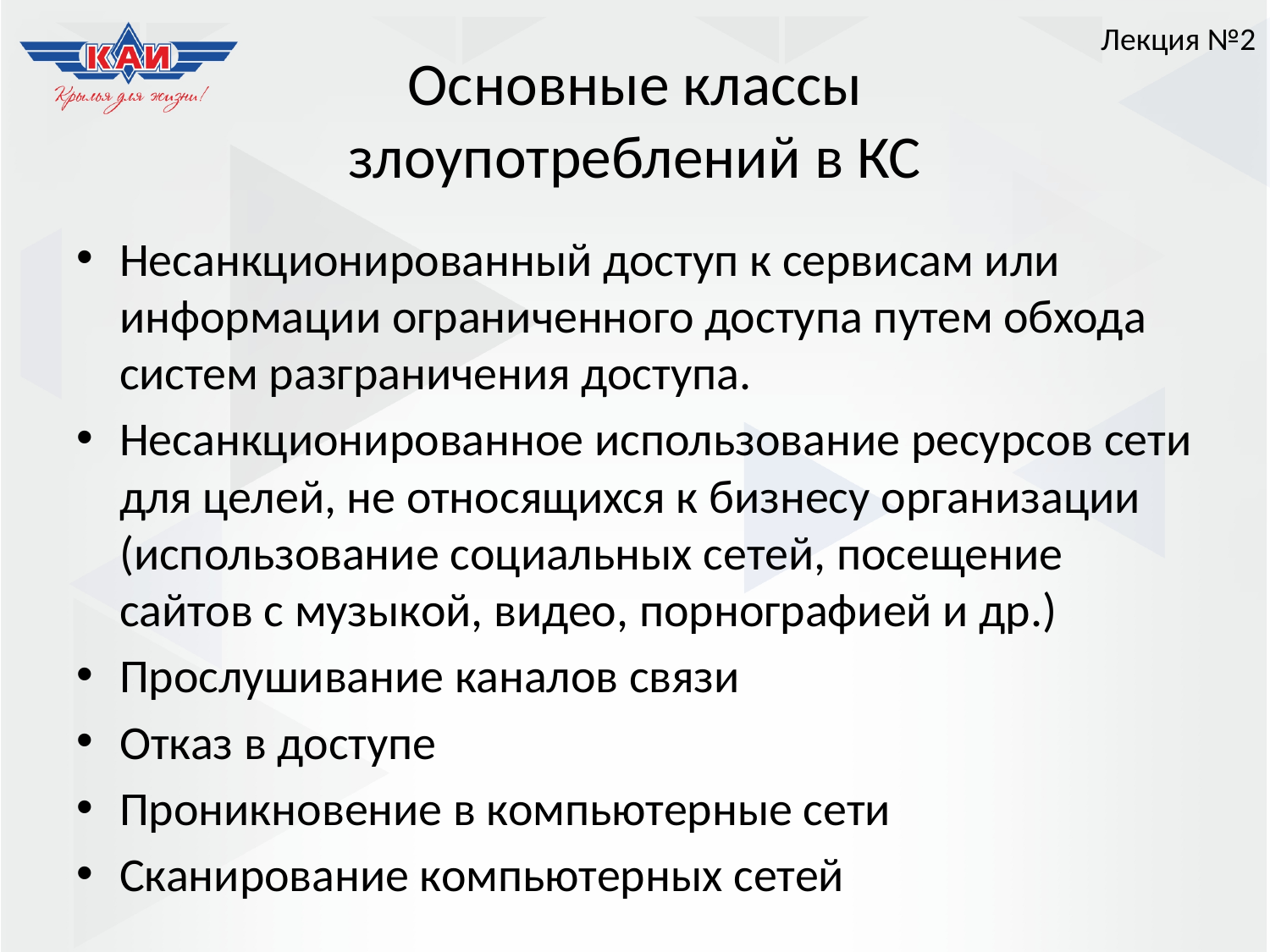

Лекция №2
# Основные классы злоупотреблений в КС
Несанкционированный доступ к сервисам или информации ограниченного доступа путем обхода систем разграничения доступа.
Несанкционированное использование ресурсов сети для целей, не относящихся к бизнесу организации (использование социальных сетей, посещение сайтов с музыкой, видео, порнографией и др.)
Прослушивание каналов связи
Отказ в доступе
Проникновение в компьютерные сети
Сканирование компьютерных сетей